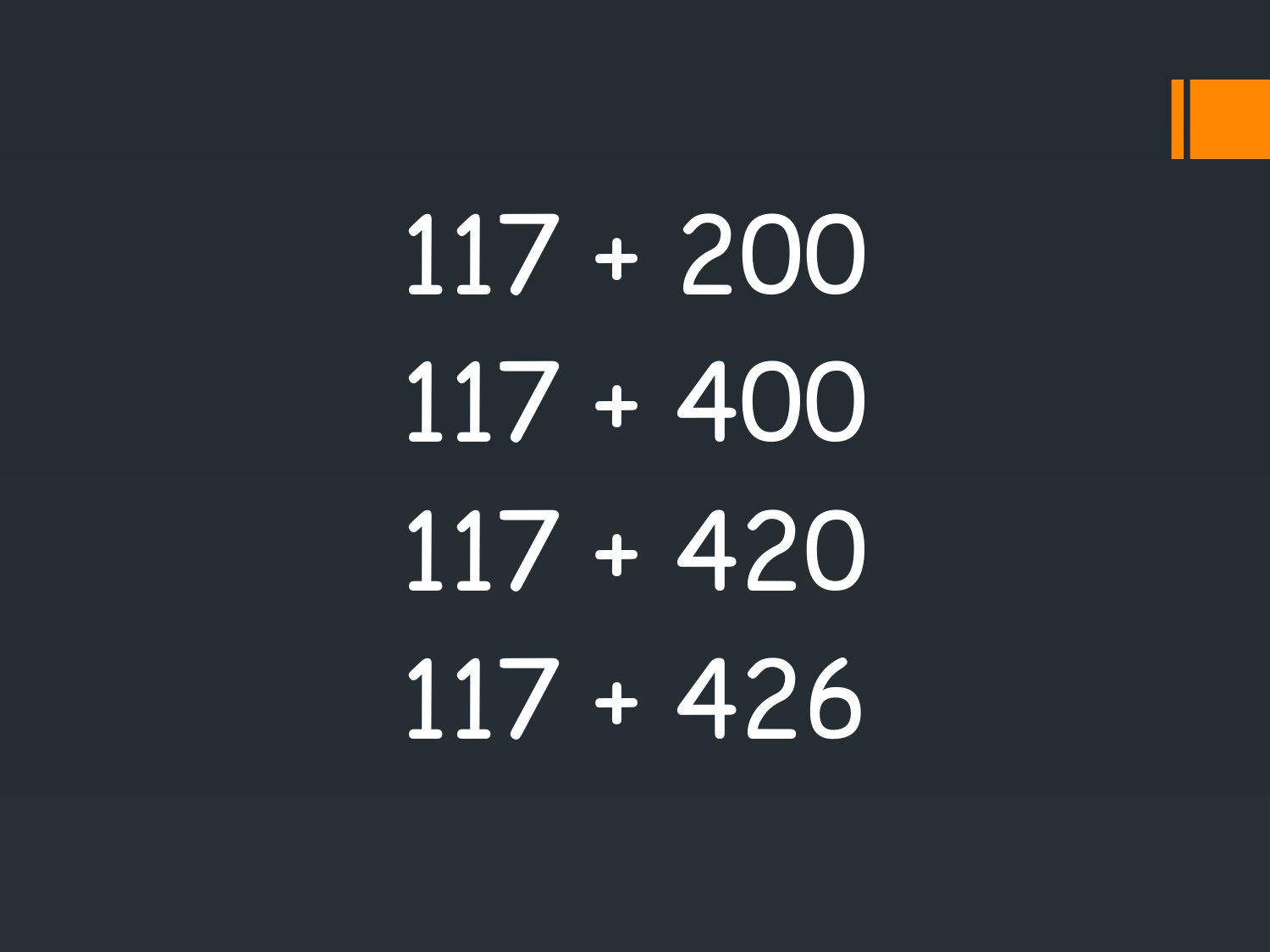

117 + 200
117 + 400
117 + 420
117 + 426